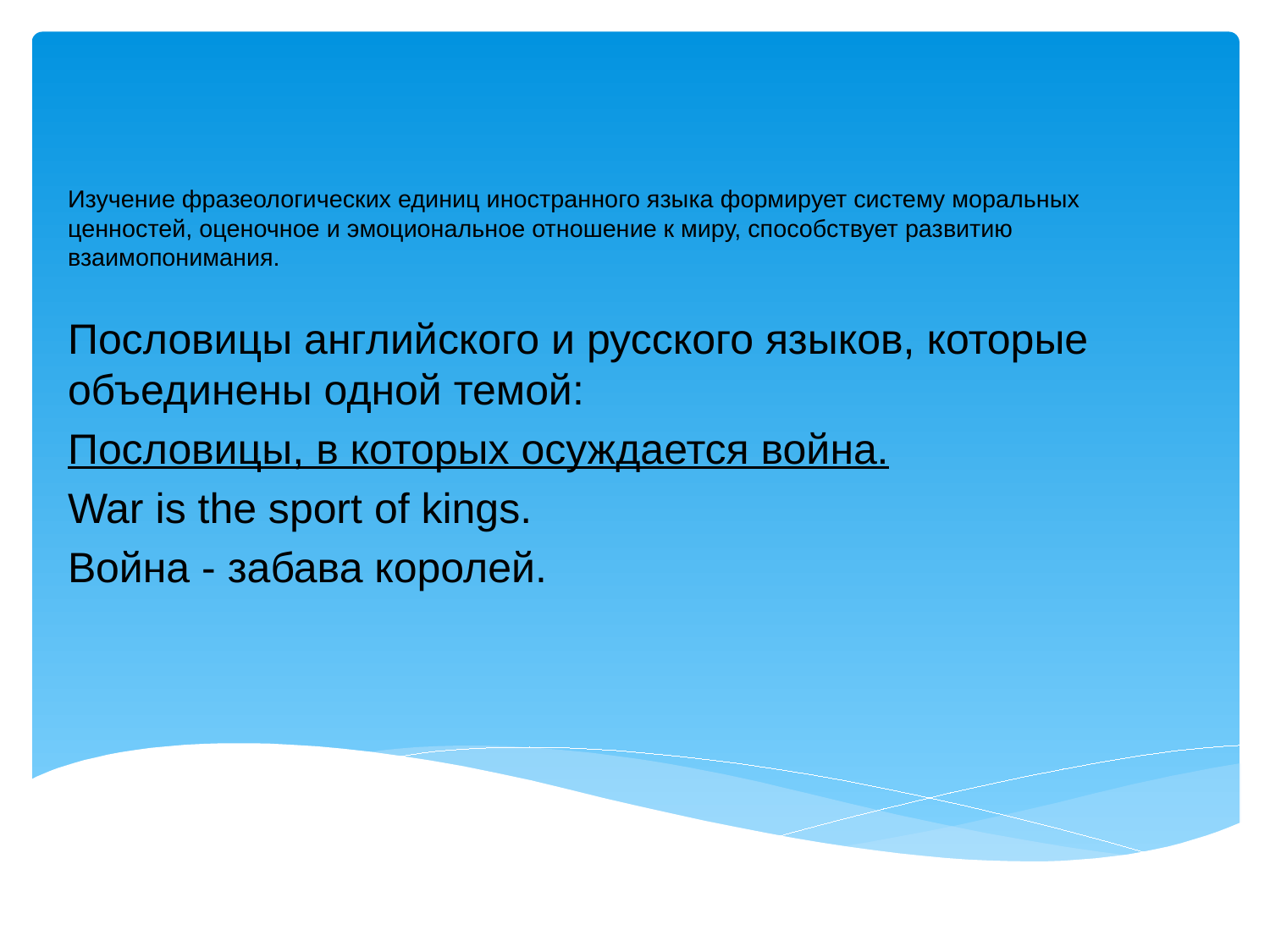

# Изучение фразеологических единиц иностранного языка формирует систему моральных ценностей, оценочное и эмоциональное отношение к миру, способствует развитию взаимопонимания.

Пословицы английского и русского языков, которые объединены одной темой:
Пословицы, в которых осуждается война.
War is the sport of kings.
Война - забава королей.